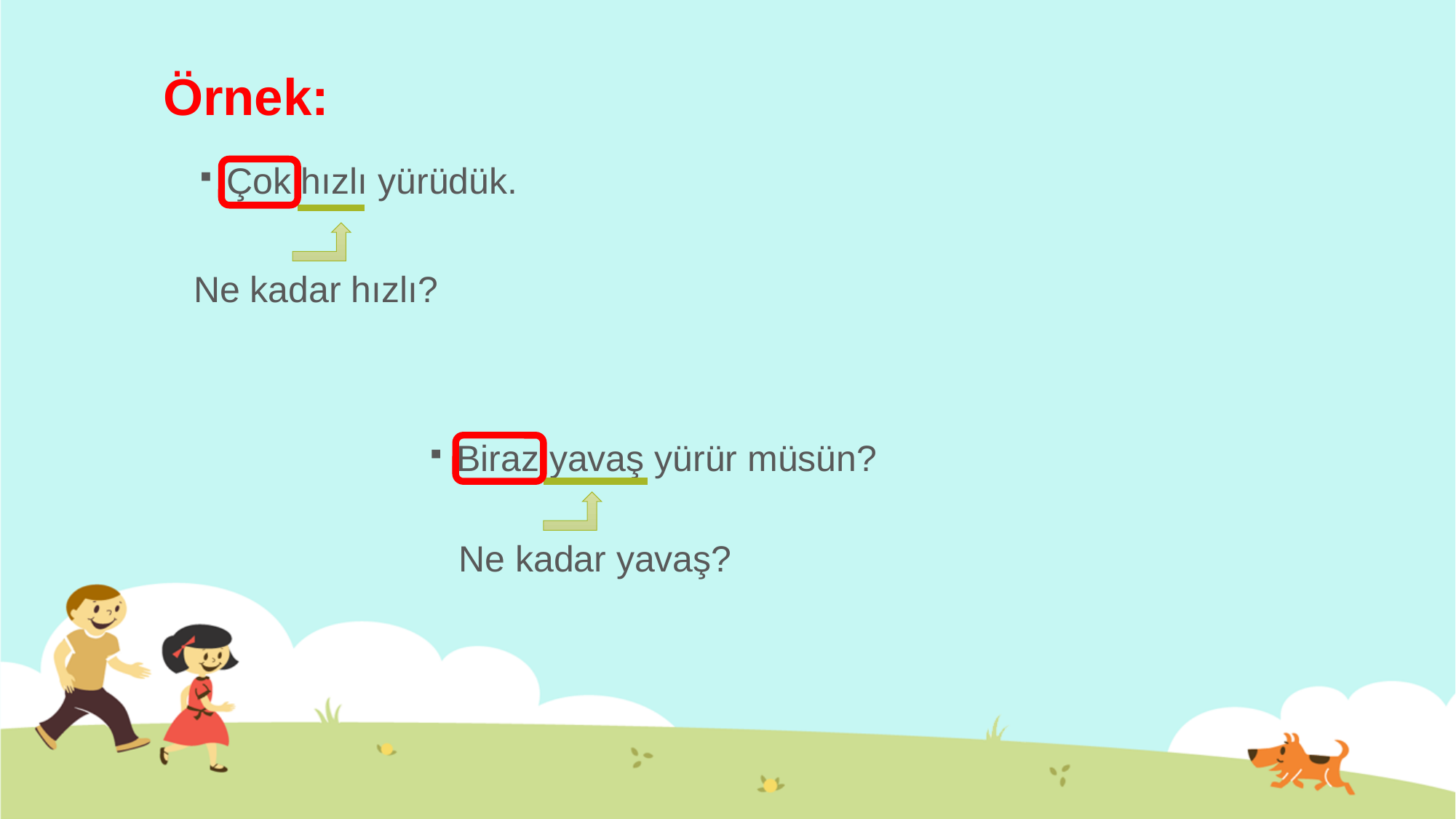

# Örnek:
Çok hızlı yürüdük.

Ne kadar hızlı?
Biraz yavaş yürür müsün?

Ne kadar yavaş?